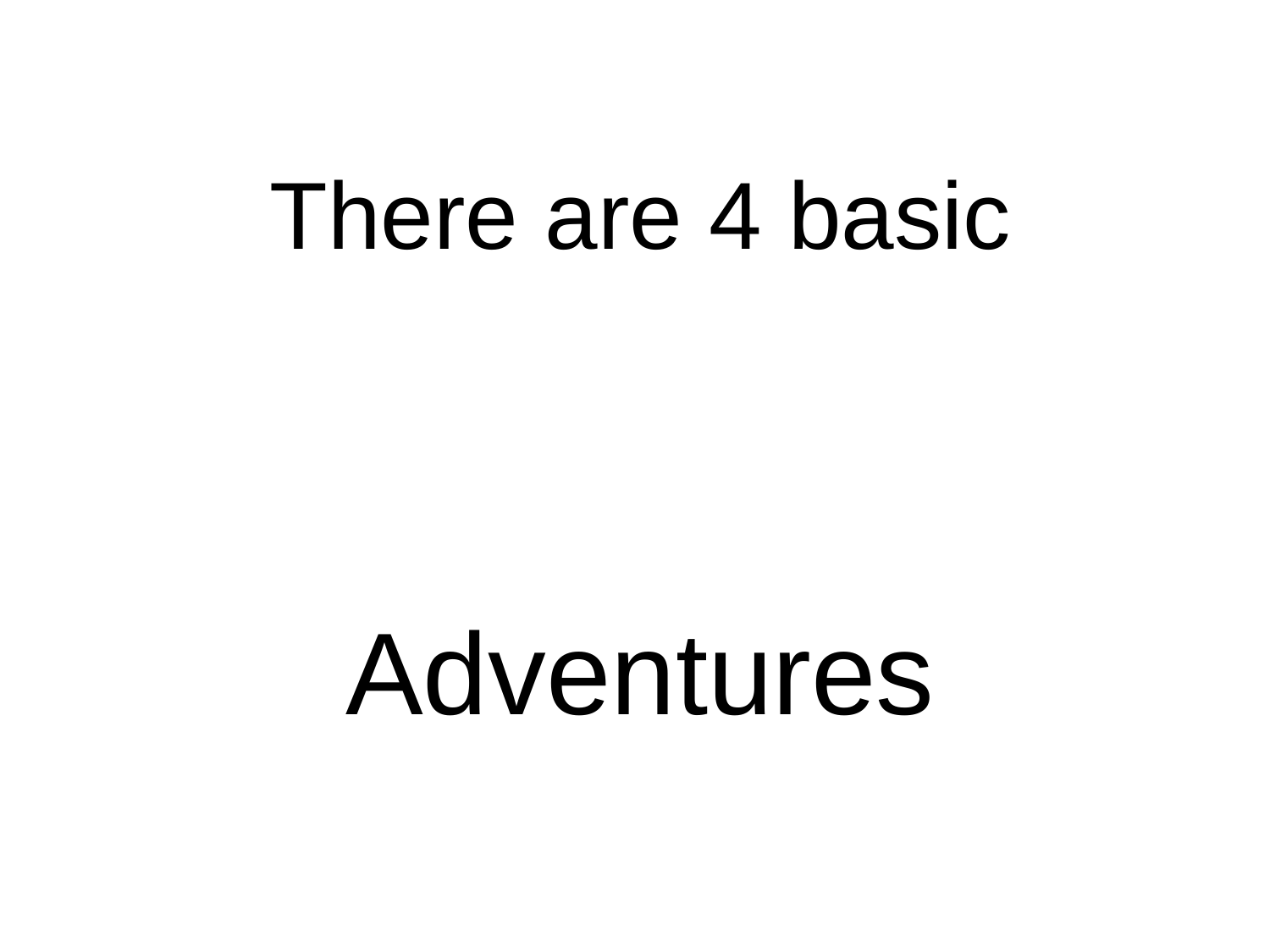

There are 4 basic

Identities
Purposes
Adventures